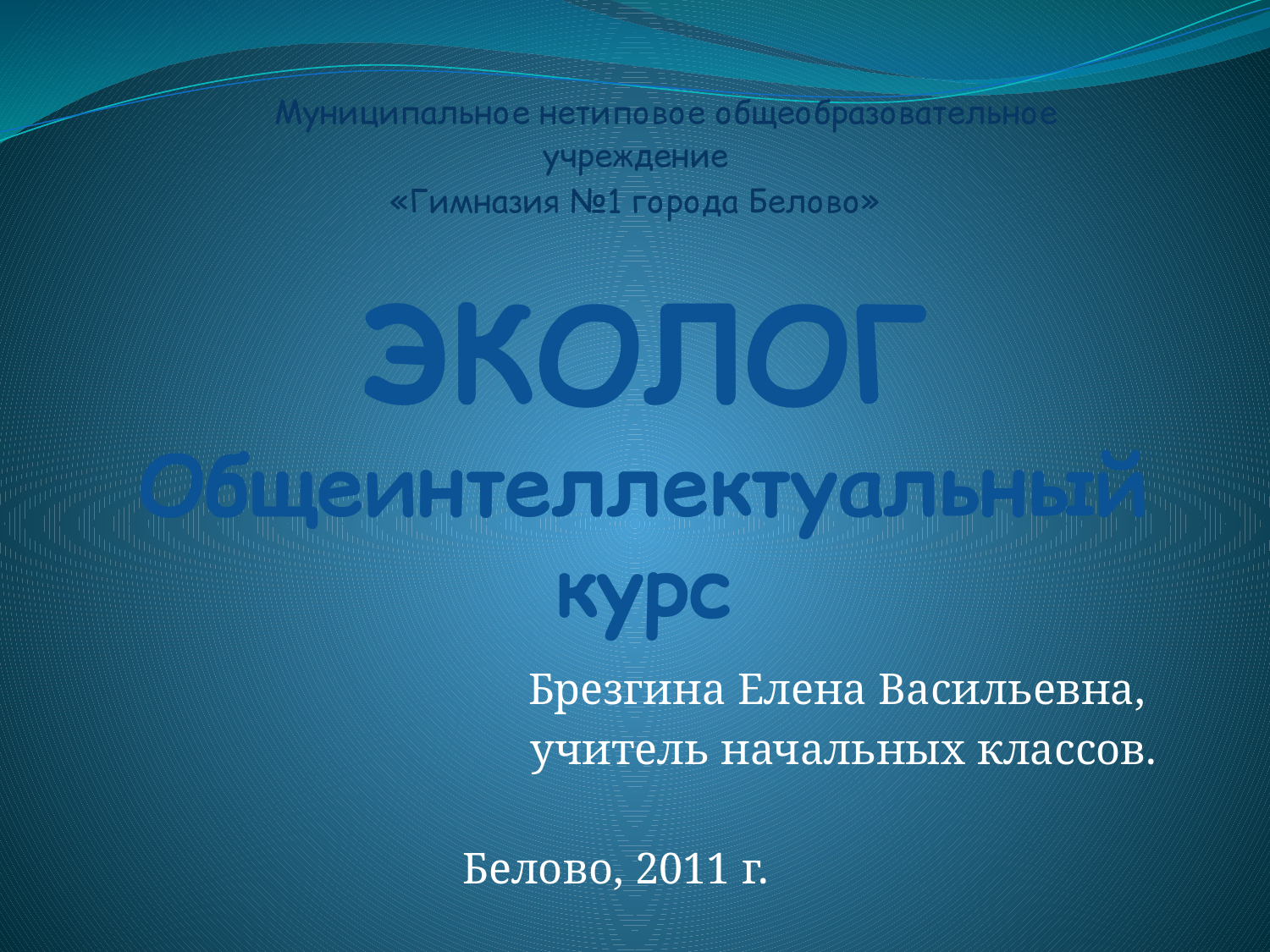

Муниципальное нетиповое общеобразовательное учреждение
«Гимназия №1 города Белово»

# ЭКОЛОГ Общеинтеллектуальный курс
Брезгина Елена Васильевна,
учитель начальных классов.

Белово, 2011 г.